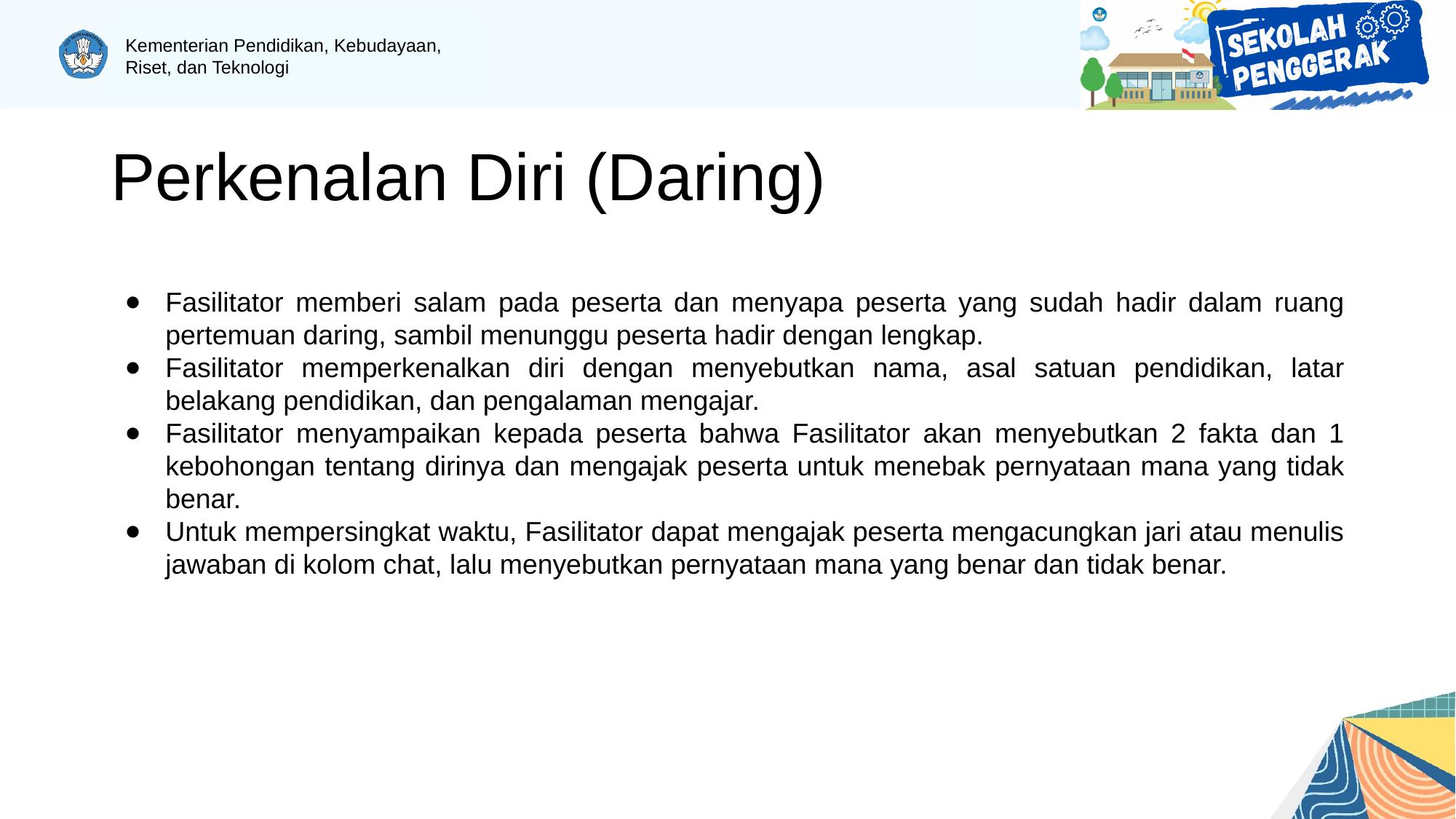

# Perkenalan Diri (Daring)
Fasilitator memberi salam pada peserta dan menyapa peserta yang sudah hadir dalam ruang pertemuan daring, sambil menunggu peserta hadir dengan lengkap.
Fasilitator memperkenalkan diri dengan menyebutkan nama, asal satuan pendidikan, latar belakang pendidikan, dan pengalaman mengajar.
Fasilitator menyampaikan kepada peserta bahwa Fasilitator akan menyebutkan 2 fakta dan 1 kebohongan tentang dirinya dan mengajak peserta untuk menebak pernyataan mana yang tidak benar.
Untuk mempersingkat waktu, Fasilitator dapat mengajak peserta mengacungkan jari atau menulis jawaban di kolom chat, lalu menyebutkan pernyataan mana yang benar dan tidak benar.